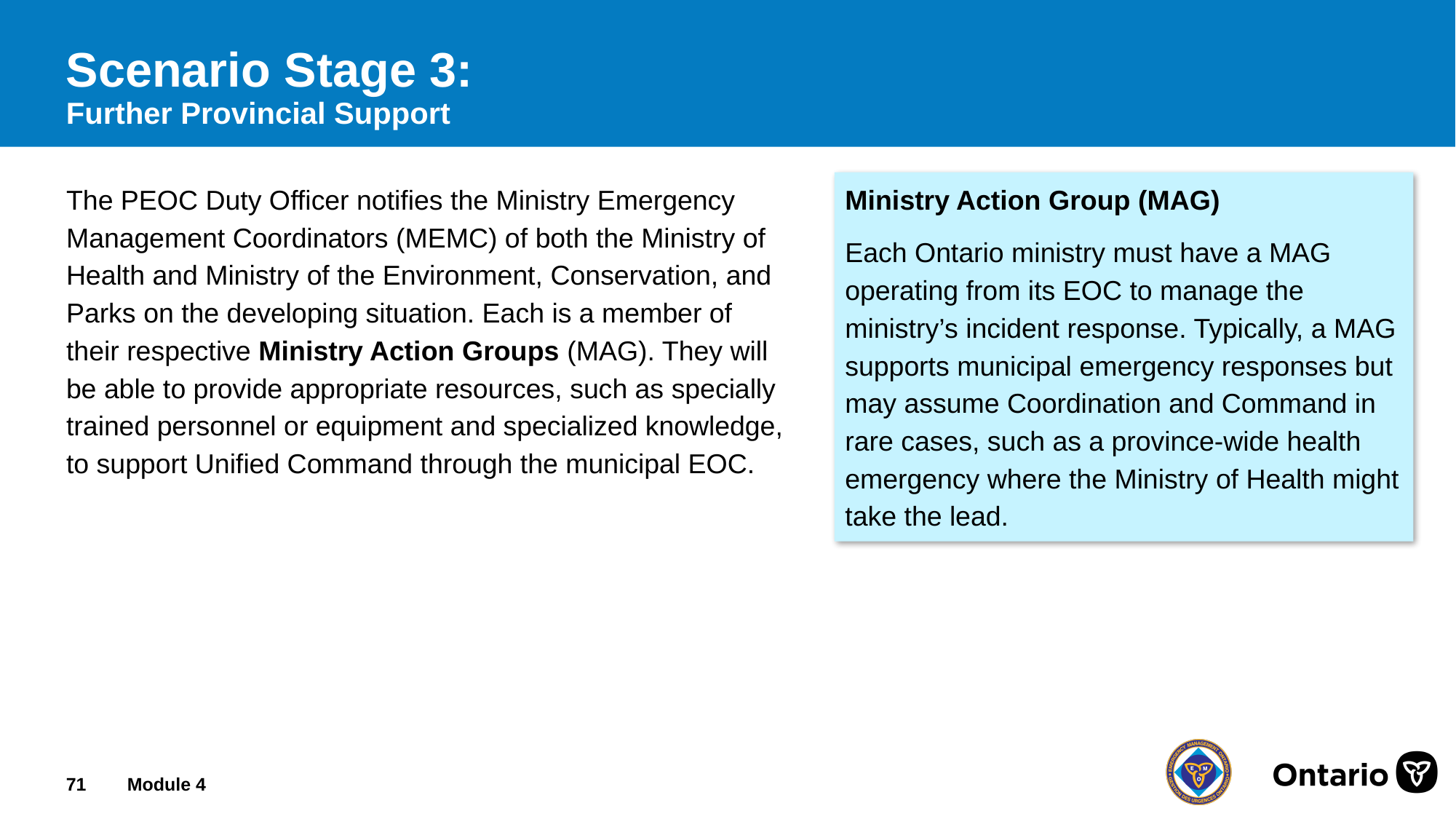

# Scenario Stage 3: Further Provincial Support
The PEOC Duty Officer notifies the Ministry Emergency Management Coordinators (MEMC) of both the Ministry of Health and Ministry of the Environment, Conservation, and Parks on the developing situation. Each is a member of their respective Ministry Action Groups (MAG). They will be able to provide appropriate resources, such as specially trained personnel or equipment and specialized knowledge, to support Unified Command through the municipal EOC.

Ministry Action Group (MAG)
Each Ontario ministry must have a MAG operating from its EOC to manage the ministry’s incident response. Typically, a MAG supports municipal emergency responses but may assume Coordination and Command in rare cases, such as a province-wide health emergency where the Ministry of Health might take the lead.

71
Module 4